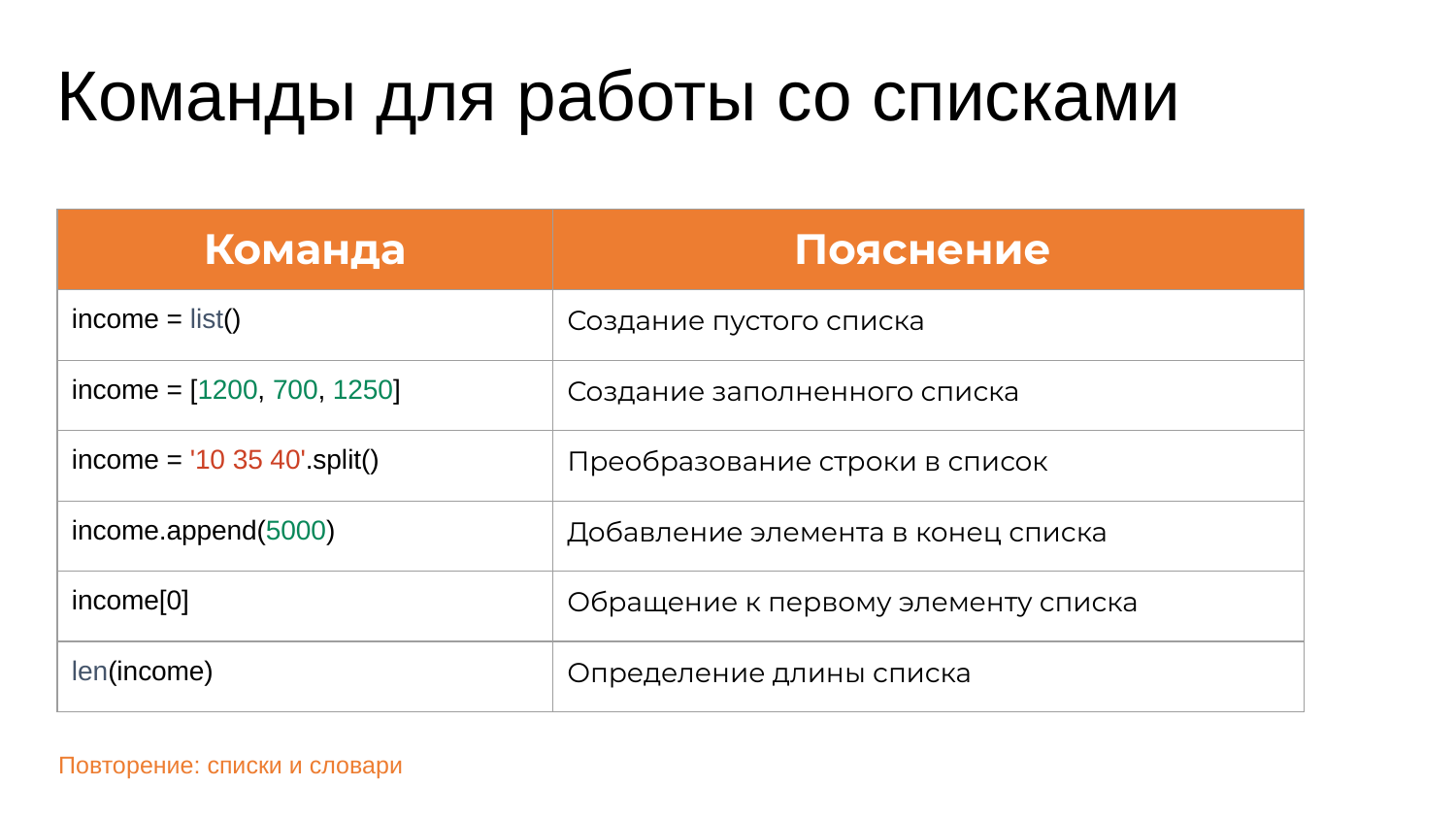

Команды для работы со списками
| Команда | Пояснение |
| --- | --- |
| income = list() | Создание пустого списка |
| income = [1200, 700, 1250] | Создание заполненного списка |
| income = '10 35 40'.split() | Преобразование строки в список |
| income.append(5000) | Добавление элемента в конец списка |
| income[0] | Обращение к первому элементу списка |
| len(income) | Определение длины списка |
Повторение: списки и словари